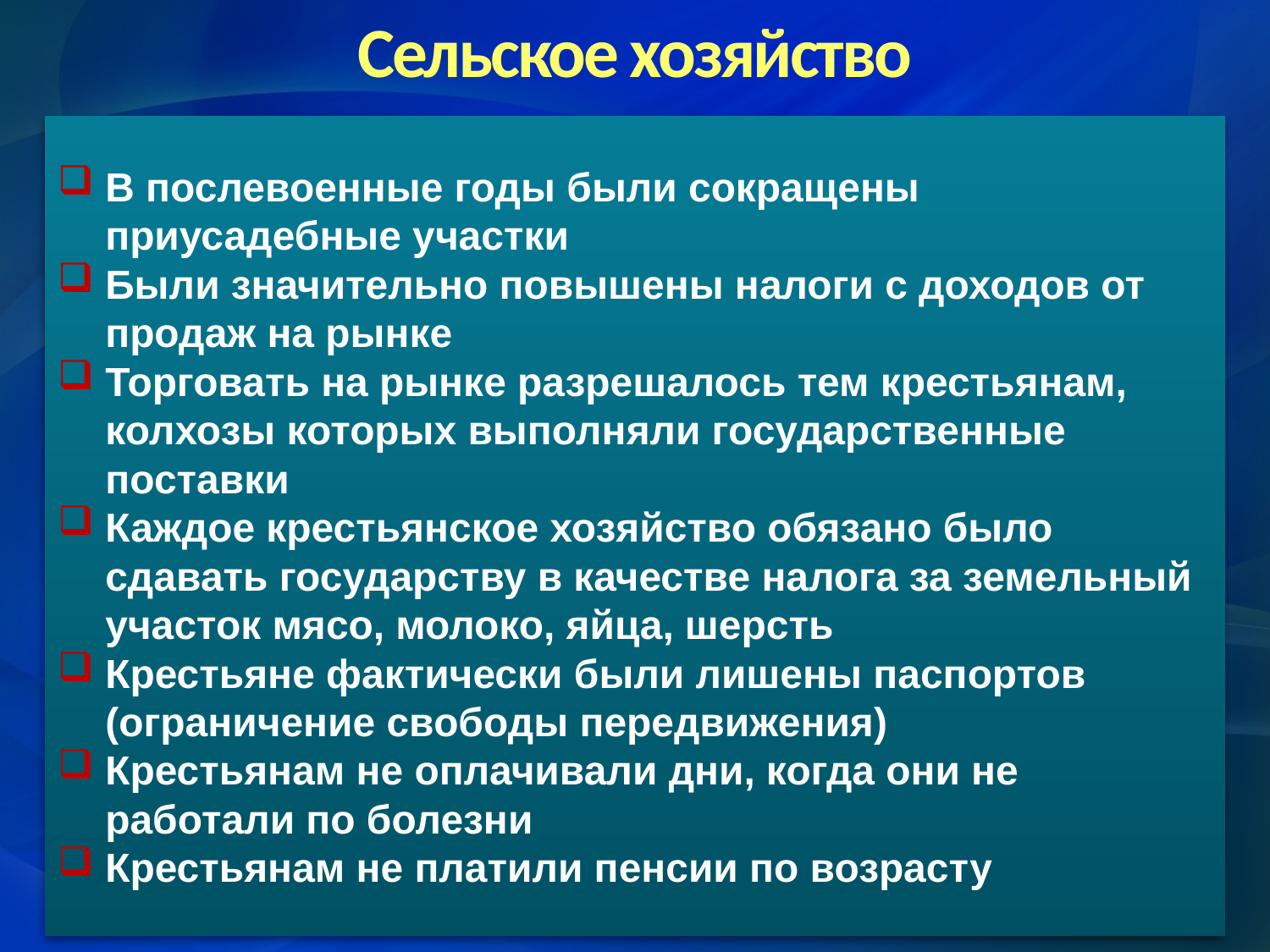

# Сельское хозяйство
В послевоенные годы были сокращены приусадебные участки
Были значительно повышены налоги с доходов от продаж на рынке
Торговать на рынке разрешалось тем крестьянам, колхозы которых выполняли государственные поставки
Каждое крестьянское хозяйство обязано было сдавать государству в качестве налога за земельный участок мясо, молоко, яйца, шерсть
Крестьяне фактически были лишены паспортов (ограничение свободы передвижения)
Крестьянам не оплачивали дни, когда они не работали по болезни
Крестьянам не платили пенсии по возрасту